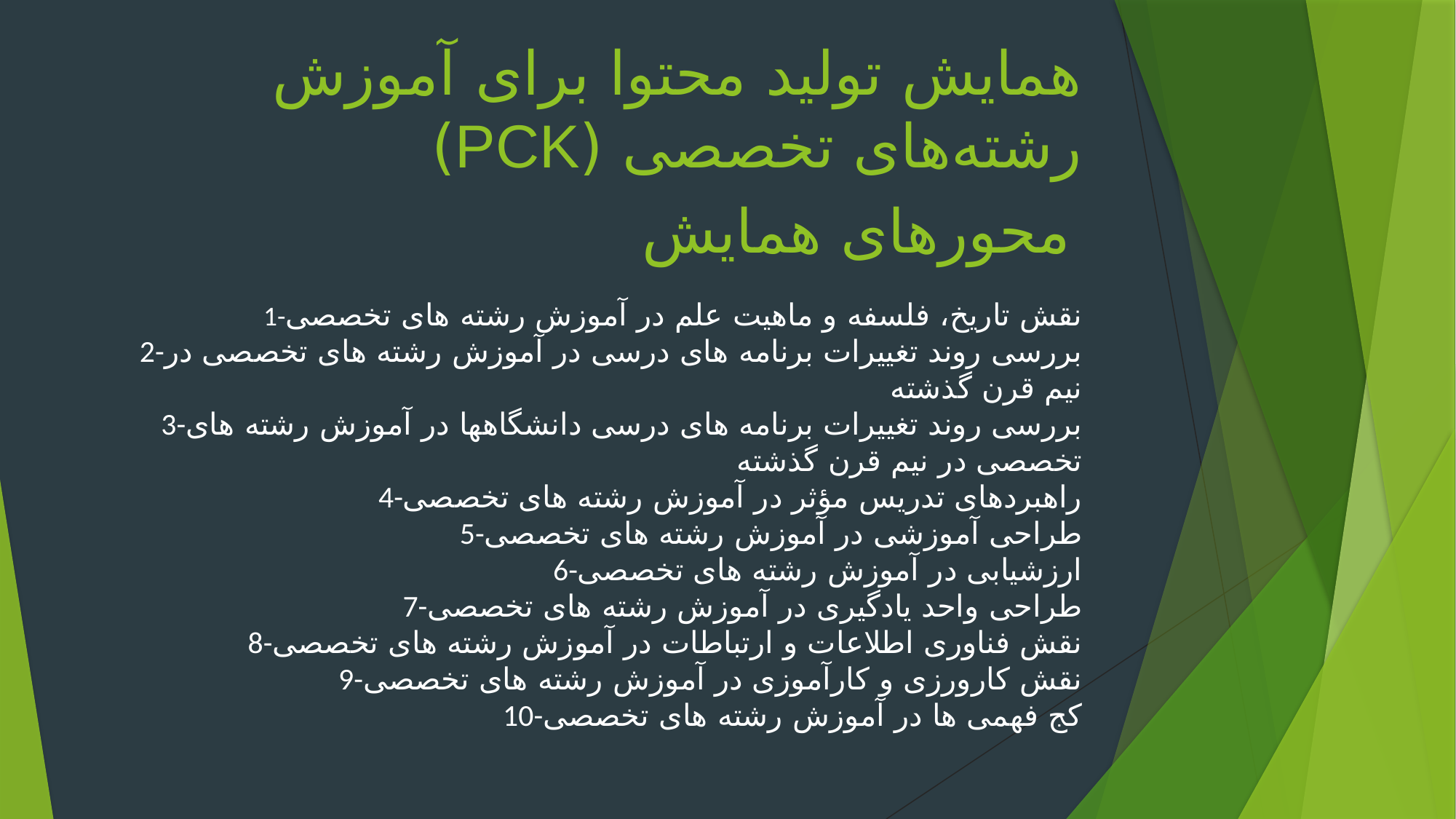

# همایش تولید محتوا برای آموزش رشته‌های تخصصی (PCK)
محورهای همایش
	1-نقش تاریخ، فلسفه و ماهیت علم در آموزش رشته های تخصصی
	2-بررسی روند تغییرات برنامه های درسی در آموزش رشته های تخصصی در نیم قرن گذشته
	3-بررسی روند تغییرات برنامه های درسی دانشگاهها در آموزش رشته های تخصصی در نیم قرن گذشته
	4-راهبردهای تدریس مؤثر در آموزش رشته های تخصصی
	5-طراحی آموزشی در آموزش رشته های تخصصی
	6-ارزشیابی در آموزش رشته های تخصصی
	7-طراحی واحد یادگیری در آموزش رشته های تخصصی
	8-نقش فناوری اطلاعات و ارتباطات در آموزش رشته های تخصصی
	9-نقش کارورزی و کارآموزی در آموزش رشته های تخصصی
	10-کج فهمی ها در آموزش رشته های تخصصی